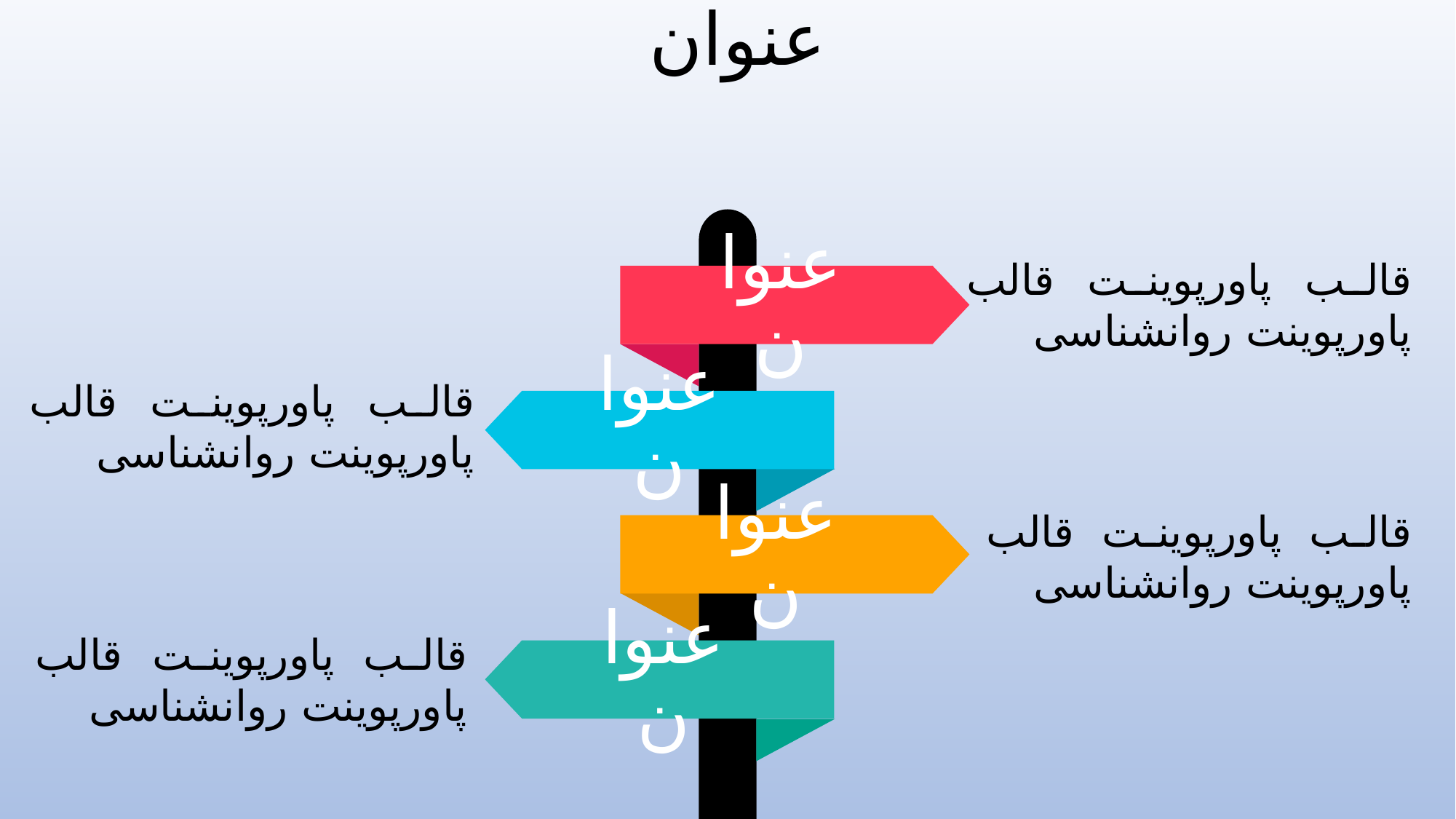

عنوان
قالب پاورپوينت قالب پاورپوینت روانشناسی
عنوان

قالب پاورپوينت قالب پاورپوینت روانشناسی
عنوان

قالب پاورپوينت قالب پاورپوینت روانشناسی
عنوان

قالب پاورپوينت قالب پاورپوینت روانشناسی
عنوان